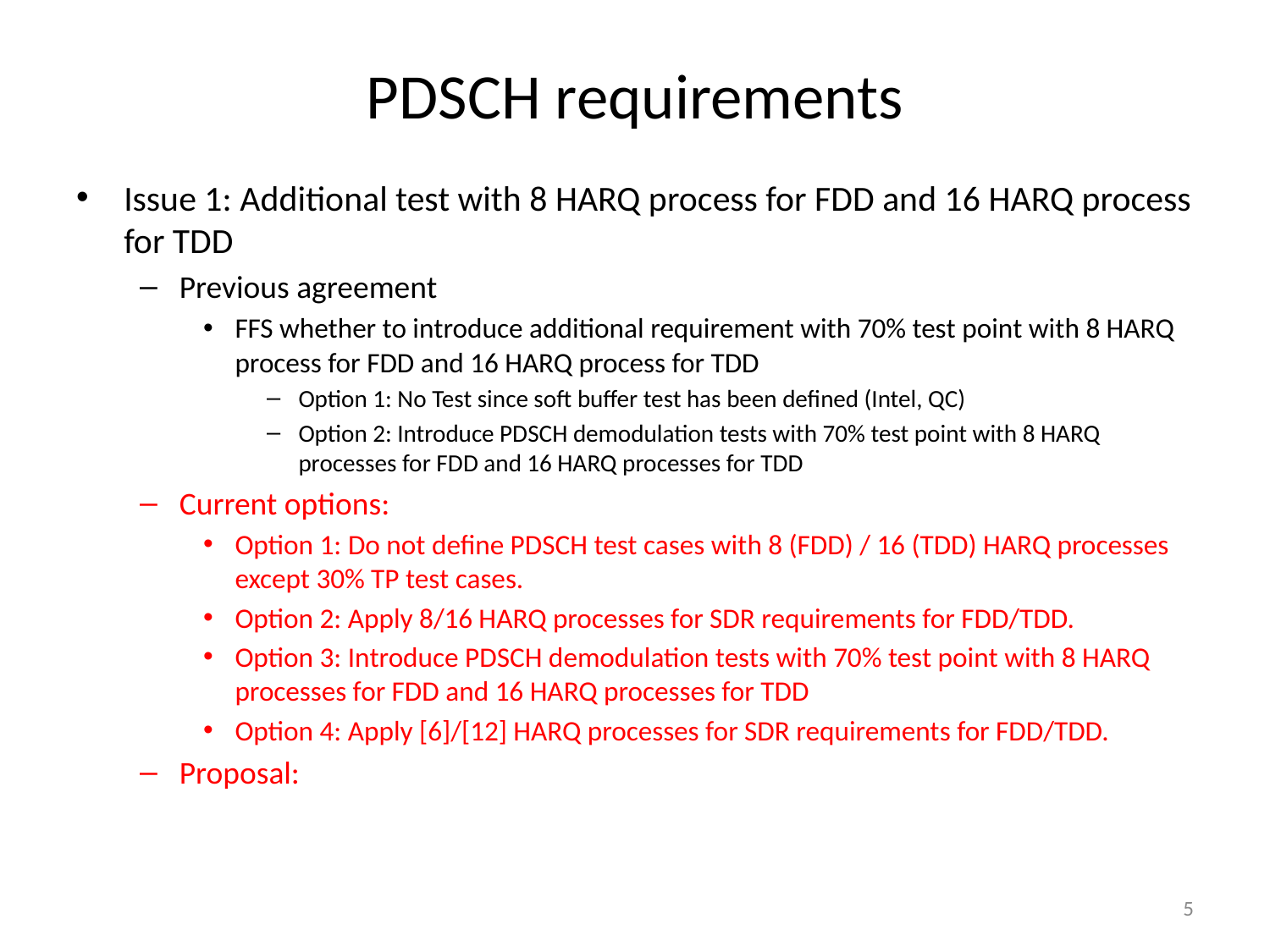

# PDSCH requirements
Issue 1: Additional test with 8 HARQ process for FDD and 16 HARQ process for TDD
Previous agreement
FFS whether to introduce additional requirement with 70% test point with 8 HARQ process for FDD and 16 HARQ process for TDD
Option 1: No Test since soft buffer test has been defined (Intel, QC)
Option 2: Introduce PDSCH demodulation tests with 70% test point with 8 HARQ processes for FDD and 16 HARQ processes for TDD
Current options:
Option 1: Do not define PDSCH test cases with 8 (FDD) / 16 (TDD) HARQ processes except 30% TP test cases.
Option 2: Apply 8/16 HARQ processes for SDR requirements for FDD/TDD.
Option 3: Introduce PDSCH demodulation tests with 70% test point with 8 HARQ processes for FDD and 16 HARQ processes for TDD
Option 4: Apply [6]/[12] HARQ processes for SDR requirements for FDD/TDD.
Proposal:
5